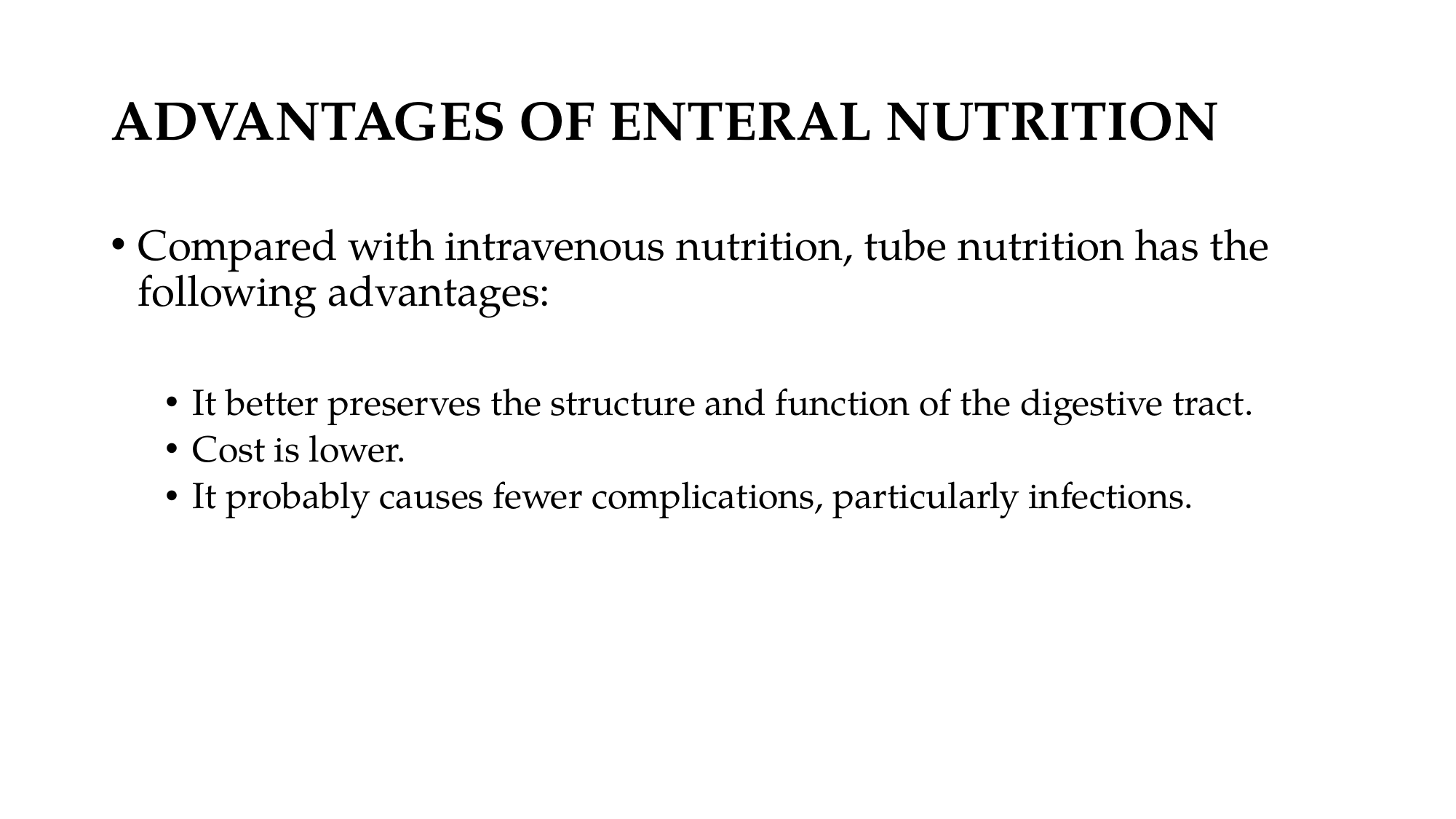

# ADVANTAGES OF ENTERAL NUTRITION
Compared with intravenous nutrition, tube nutrition has the following advantages:

It better preserves the structure and function of the digestive tract.
Cost is lower.
It probably causes fewer complications, particularly infections.